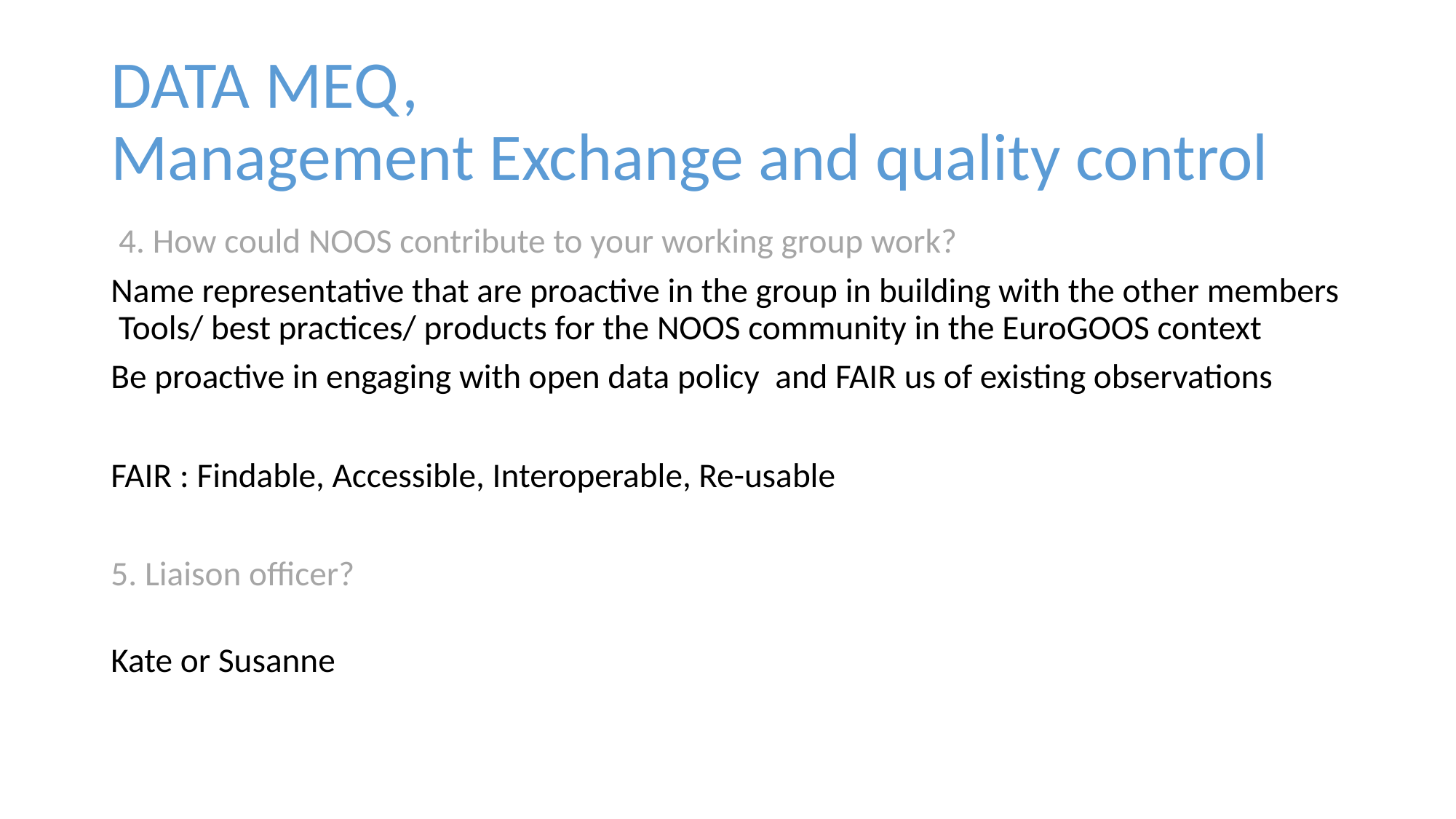

# DATA MEQ, Management Exchange and quality control
 4. How could NOOS contribute to your working group work?
Name representative that are proactive in the group in building with the other members  Tools/ best practices/ products for the NOOS community in the EuroGOOS context
Be proactive in engaging with open data policy  and FAIR us of existing observations

FAIR : Findable, Accessible, Interoperable, Re-usable

5. Liaison officer?
Kate or Susanne